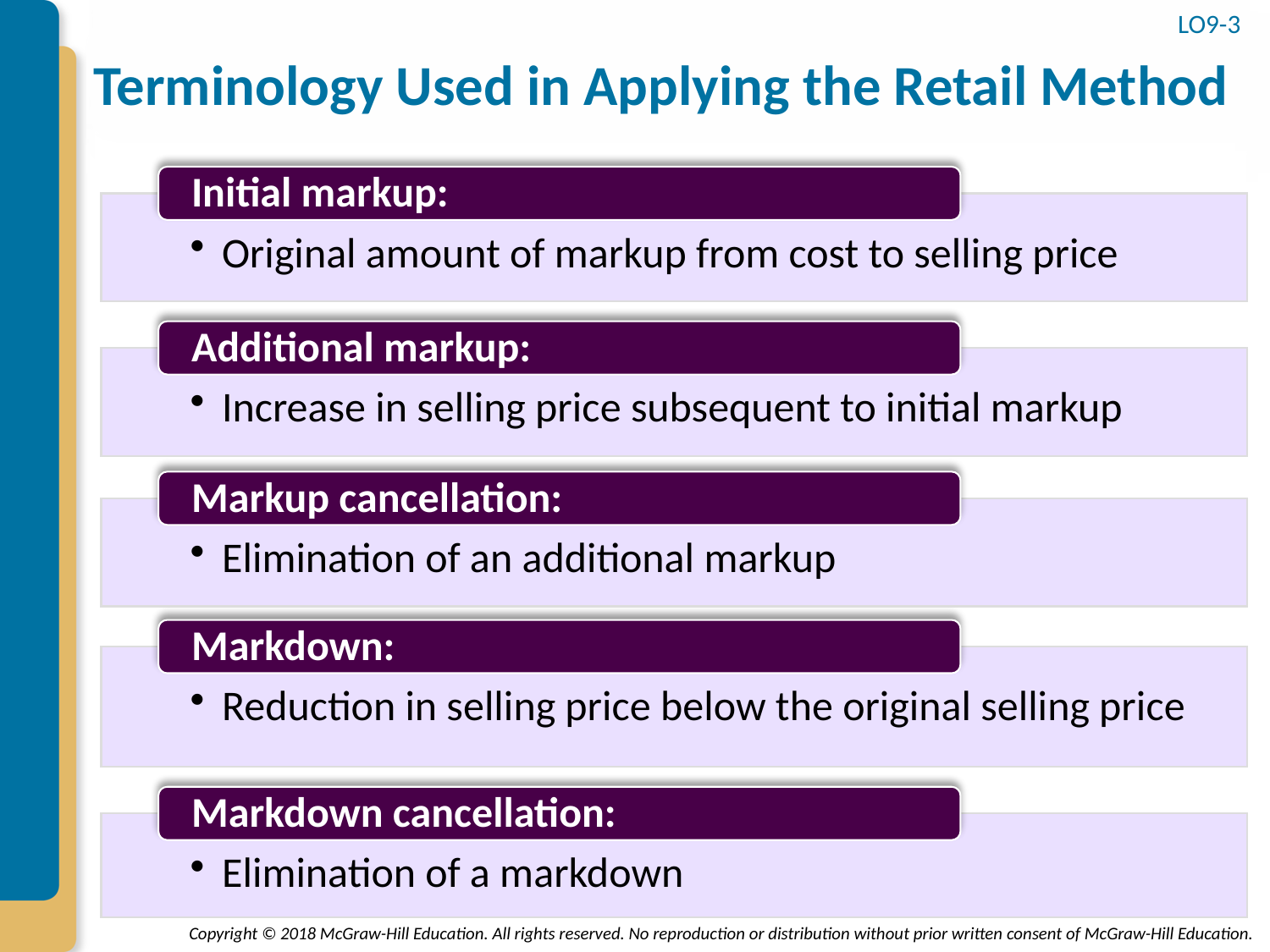

LO9-3
# Terminology Used in Applying the Retail Method
Initial markup:
Original amount of markup from cost to selling price
Additional markup:
Increase in selling price subsequent to initial markup
Markup cancellation:
Elimination of an additional markup
Markdown:
Reduction in selling price below the original selling price
Markdown cancellation:
Elimination of a markdown